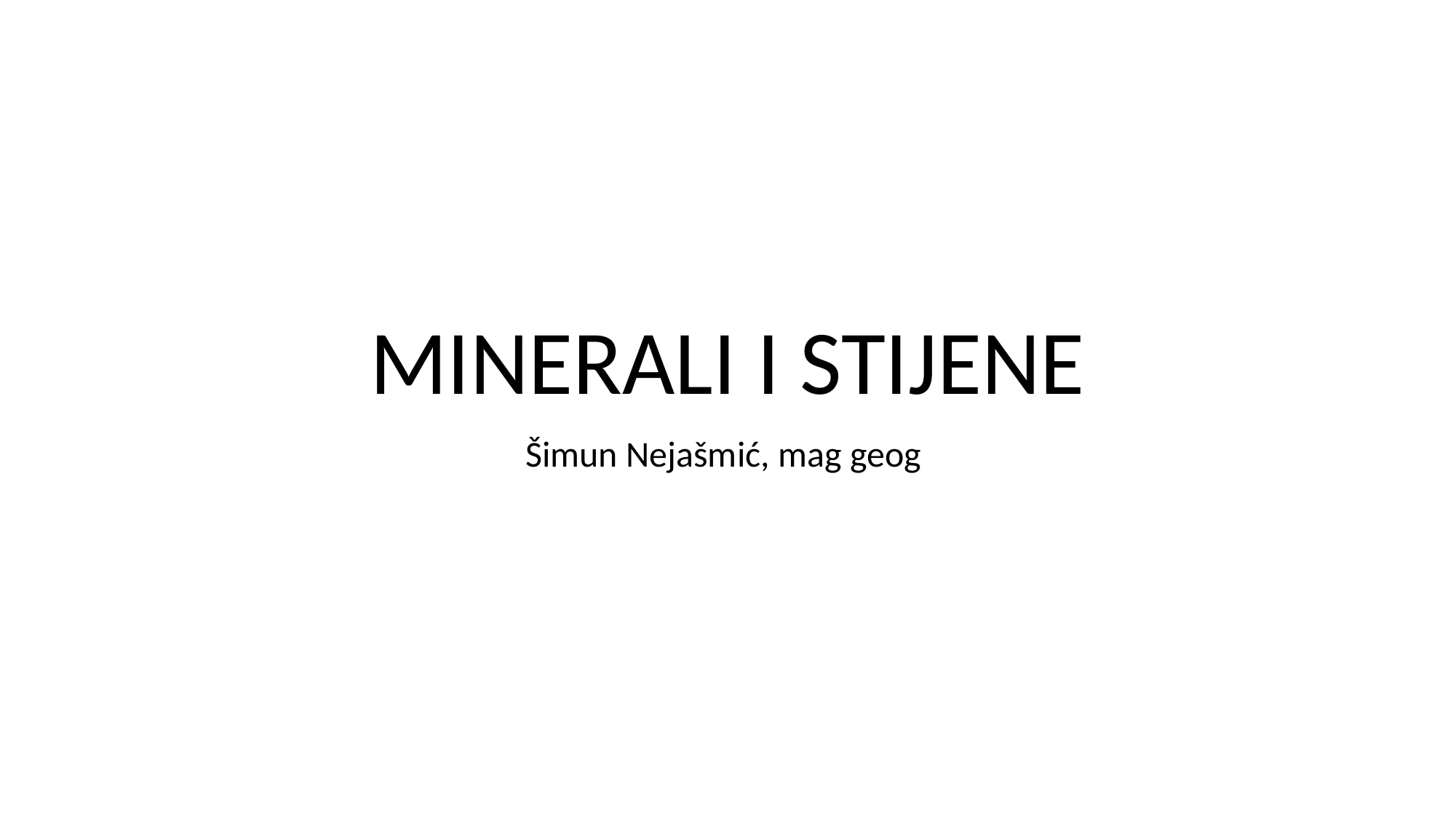

# MINERALI I STIJENE
Šimun Nejašmić, mag geog